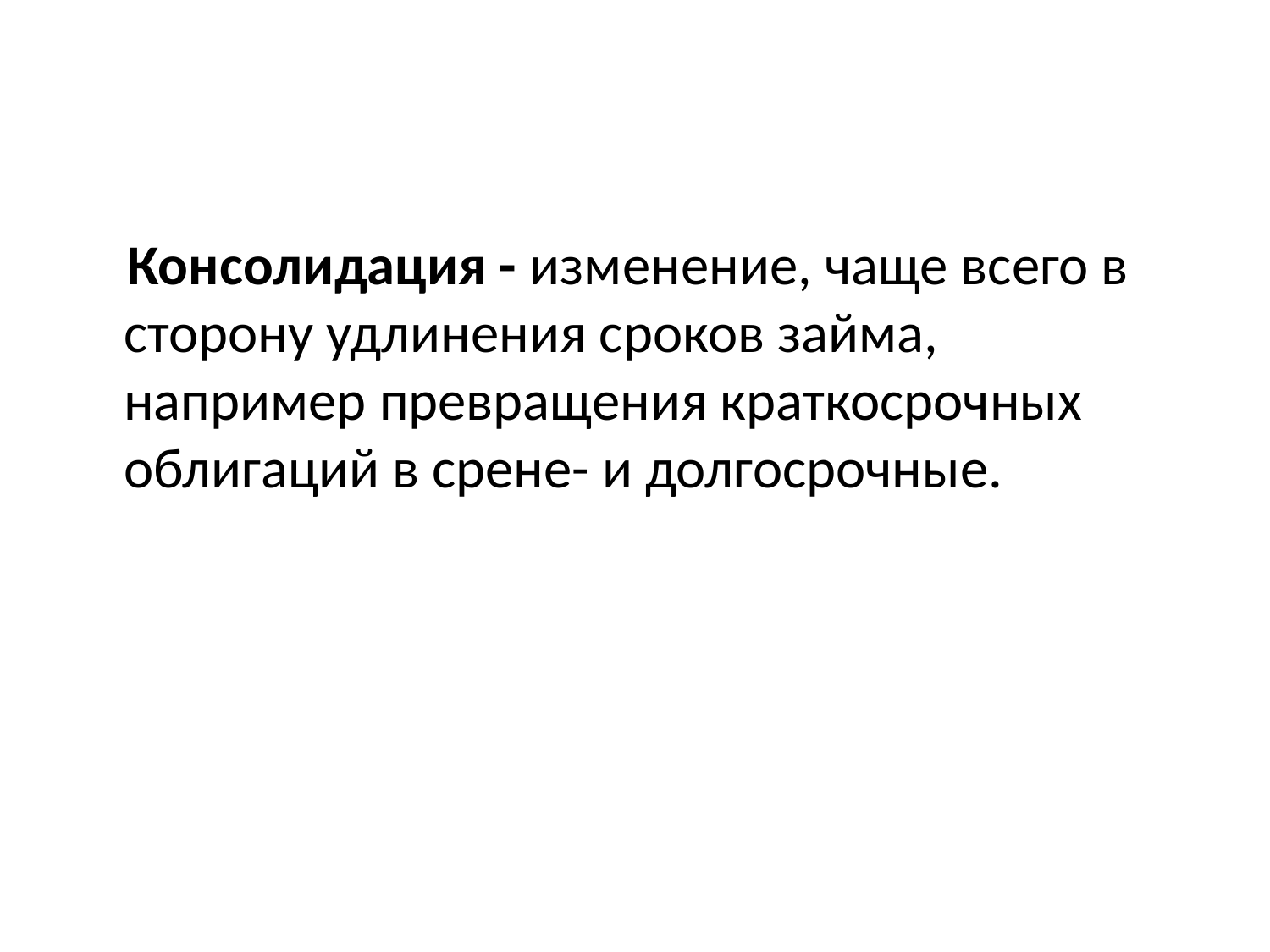

#
    Консолидация - изменение, чаще всего в сторону удлинения сроков займа, например превращения краткосрочных облигаций в срене- и долгосрочные.